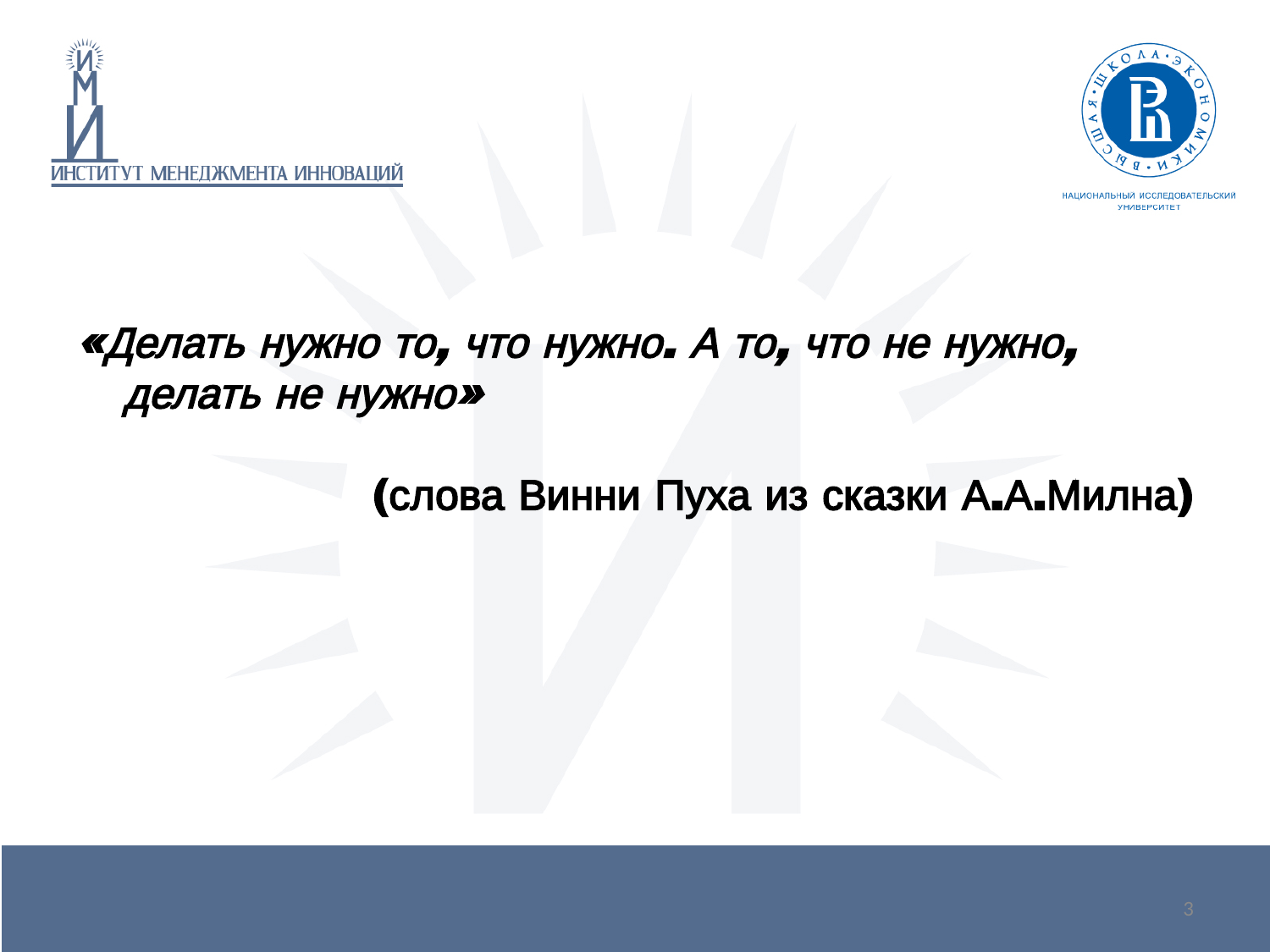

#
«Делать нужно то, что нужно. А то, что не нужно, делать не нужно»
(слова Винни Пуха из сказки А.А.Милна)
3